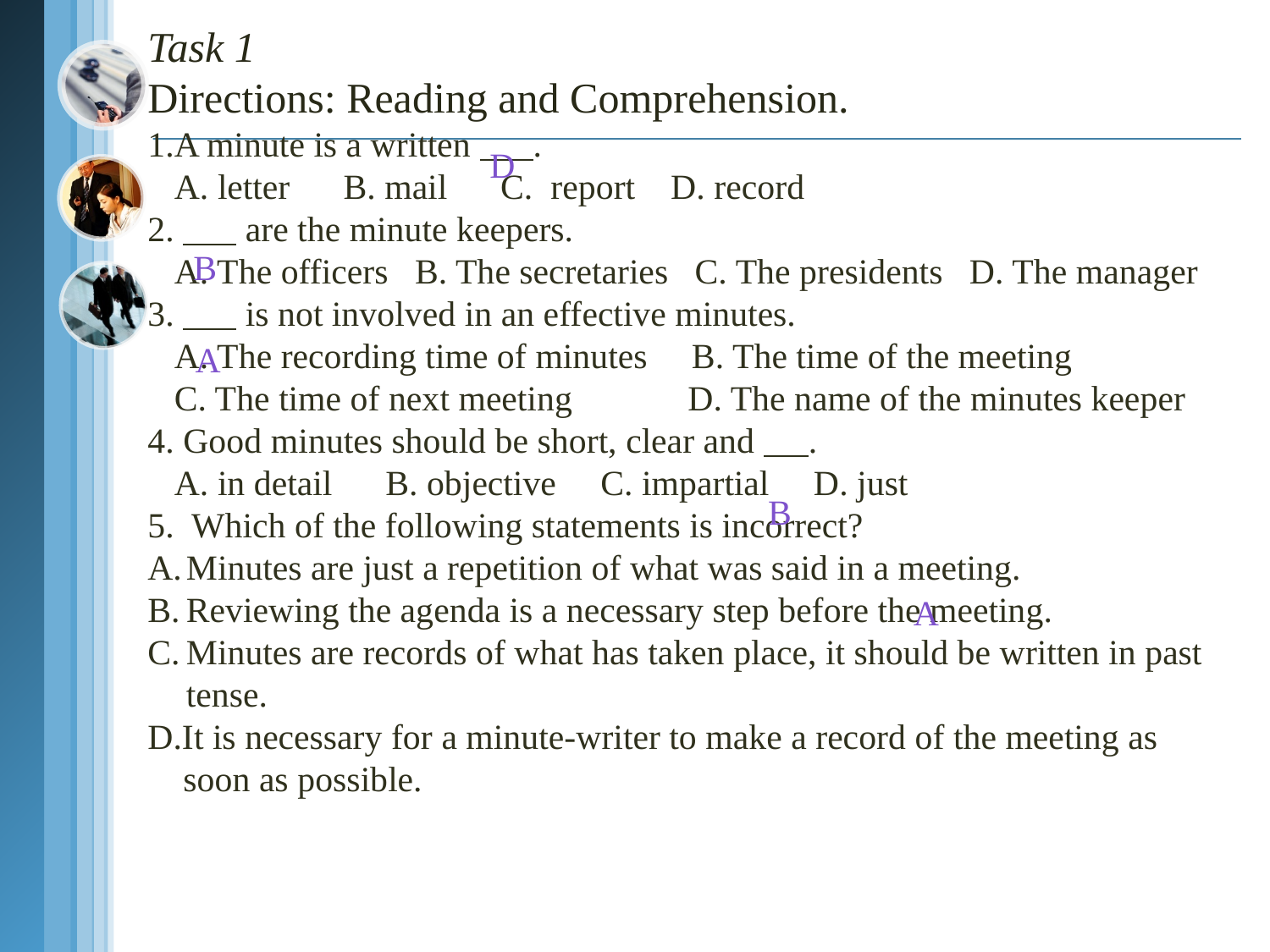

Task 1
Directions: Reading and Comprehension.
1.A minute is a written       .
   A. letter      B. mail      C.  report    D. record
2.        are the minute keepers.
   A. The officers   B. The secretaries   C. The presidents   D. The manager
3.        is not involved in an effective minutes.
   A. The recording time of minutes     B. The time of the meeting
   C. The time of next meeting             D. The name of the minutes keeper
4. Good minutes should be short, clear and      .
   A. in detail      B. objective     C. impartial     D. just
5.  Which of the following statements is incorrect?
Minutes are just a repetition of what was said in a meeting.
Reviewing the agenda is a necessary step before the meeting.
Minutes are records of what has taken place, it should be written in past tense.
D.It is necessary for a minute-writer to make a record of the meeting as
    soon as possible.
D
B
A
B
A